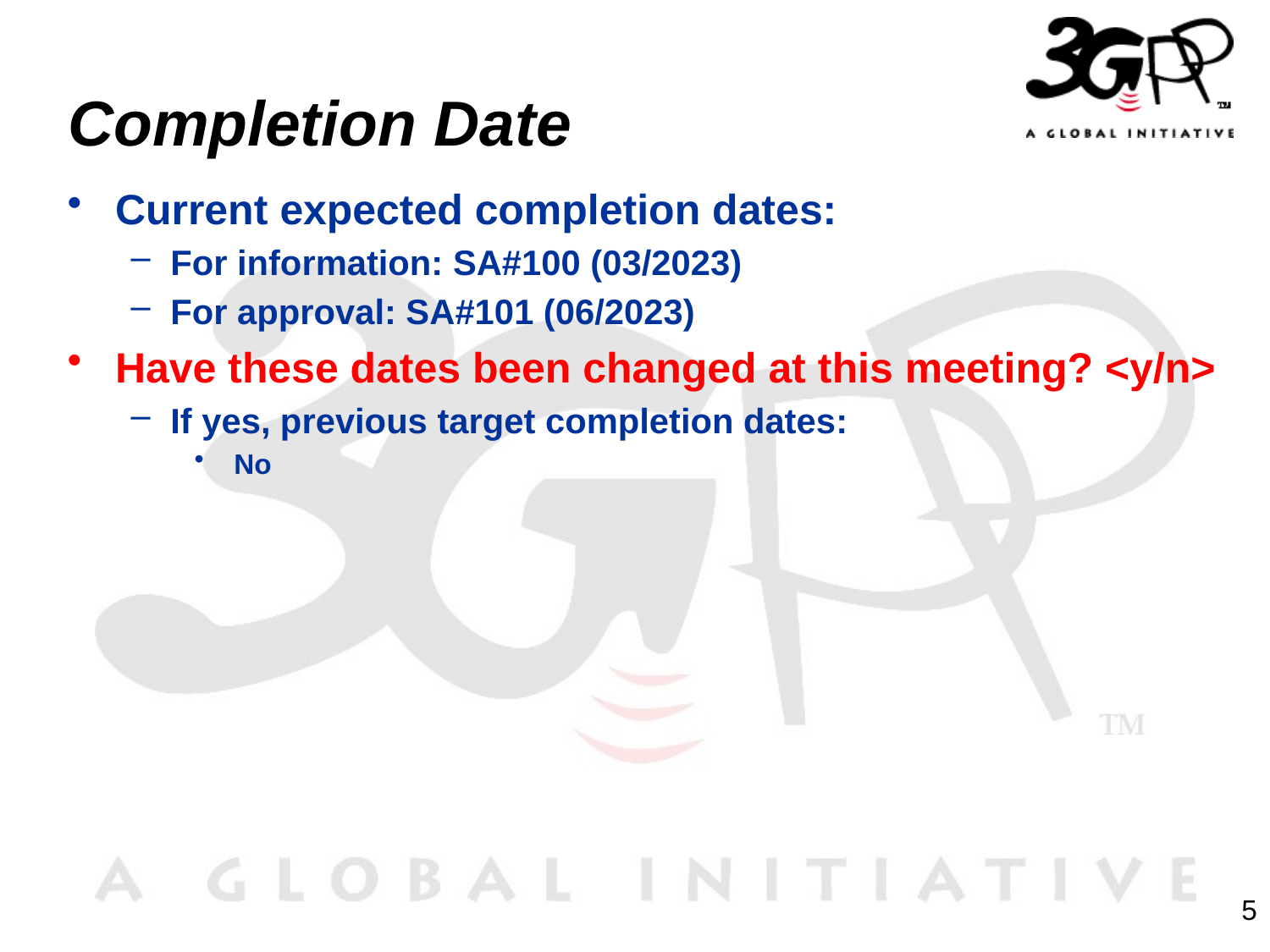

# Completion Date
Current expected completion dates:
For information: SA#100 (03/2023)
For approval: SA#101 (06/2023)
Have these dates been changed at this meeting? <y/n>
If yes, previous target completion dates:
 No

5